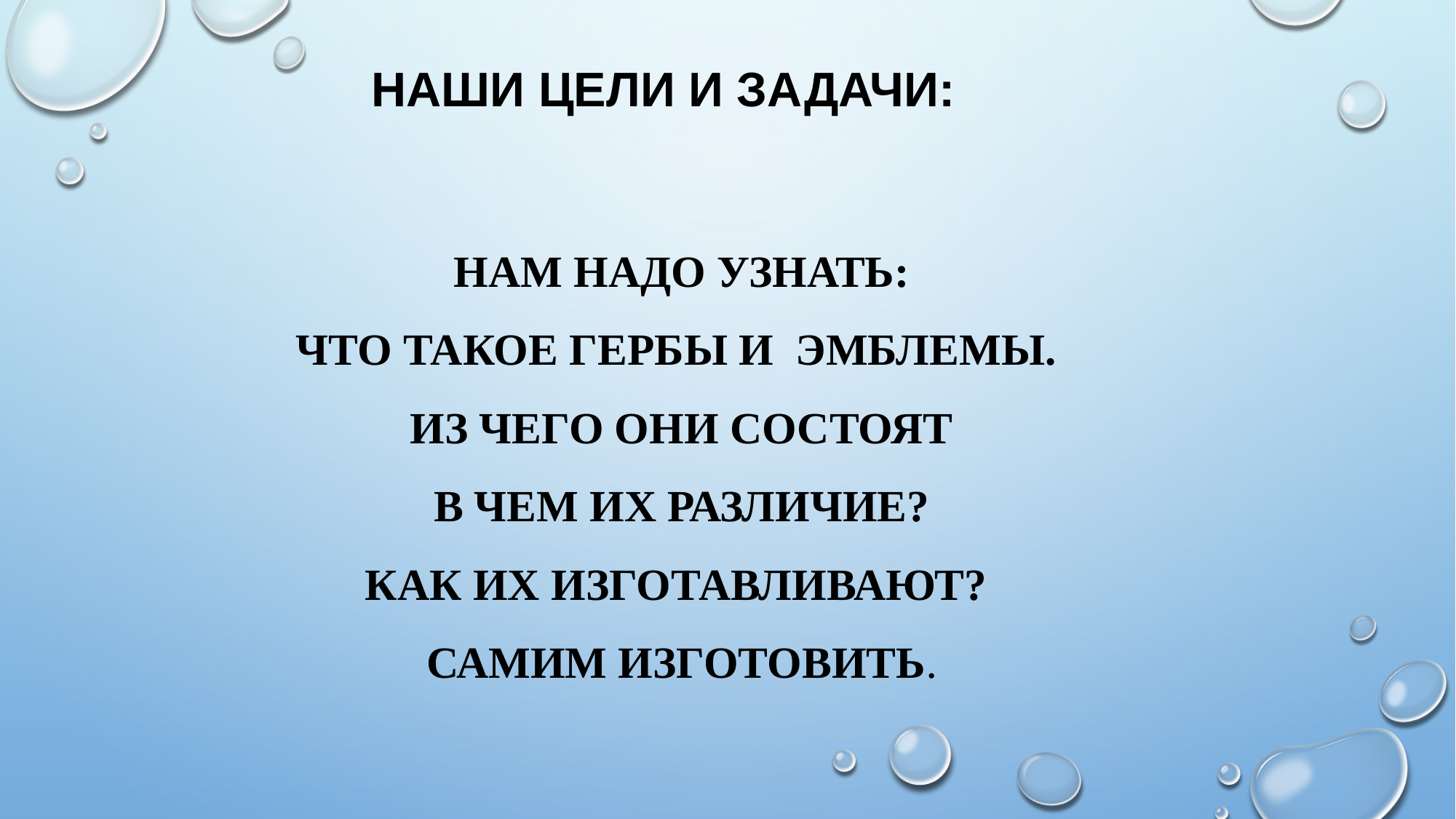

# Наши цели и задачи:
Нам надо узнать:
Что такое гербы и  эмблемы.
Из чего они состоят
 в чем их различие?
Как их изготавливают?
Самим изготовить.